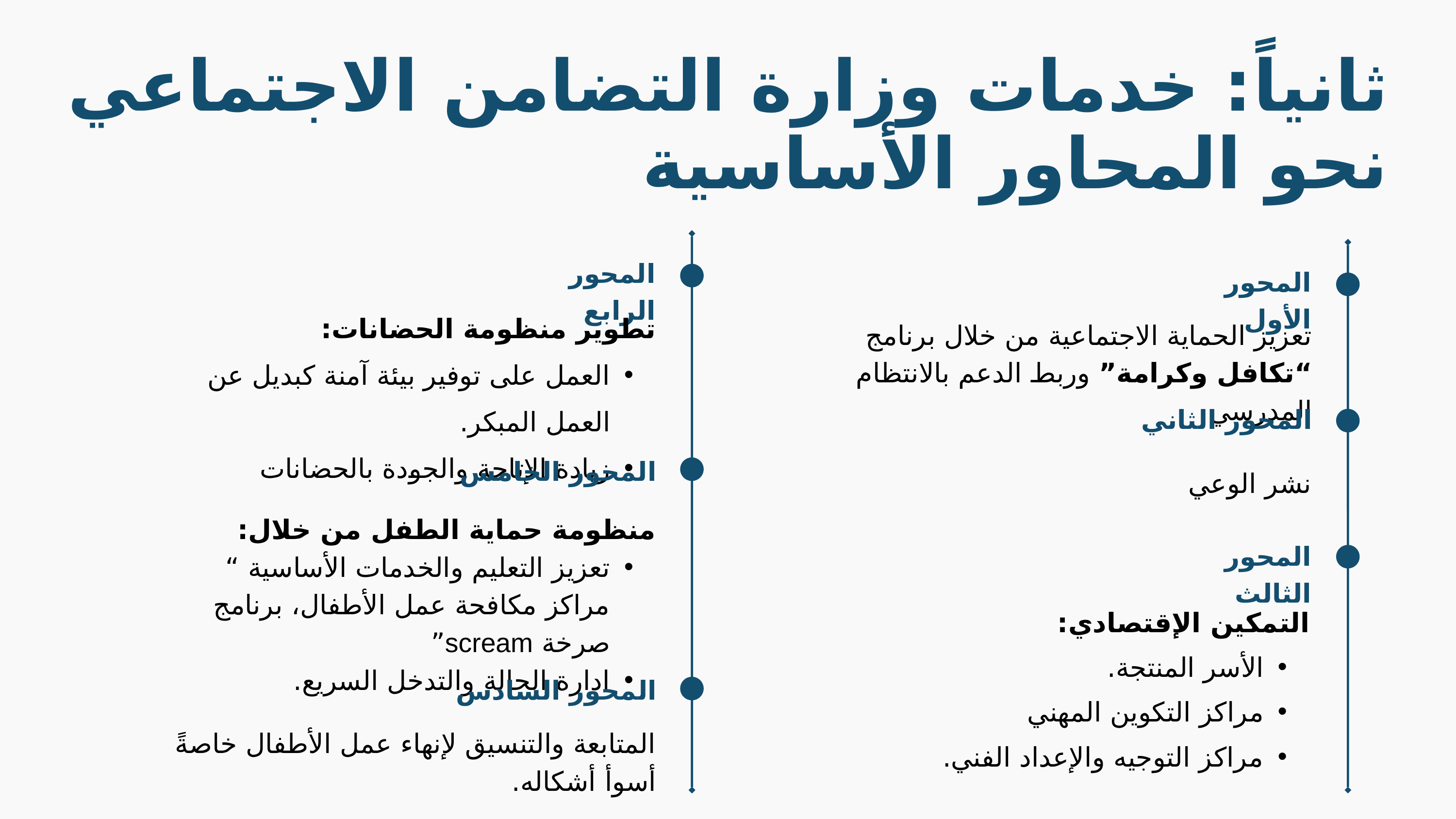

ثانياً: خدمات وزارة التضامن الاجتماعي نحو المحاور الأساسية

المحور الرابع
المحور الأول

تطوير منظومة الحضانات:
العمل على توفير بيئة آمنة كبديل عن العمل المبكر.
زيادة الإتاحة والجودة بالحضانات
تعزيز الحماية الاجتماعية من خلال برنامج “تكافل وكرامة” وربط الدعم بالانتظام المدرسي
المحور الثاني

المحور الخامس

نشر الوعي
منظومة حماية الطفل من خلال:
تعزيز التعليم والخدمات الأساسية “ مراكز مكافحة عمل الأطفال، برنامج صرخة scream”
ادارة الحالة والتدخل السريع.
المحور الثالث

التمكين الإقتصادي:
الأسر المنتجة.
مراكز التكوين المهني
مراكز التوجيه والإعداد الفني.
المحور السادس

المتابعة والتنسيق لإنهاء عمل الأطفال خاصةً أسوأ أشكاله.